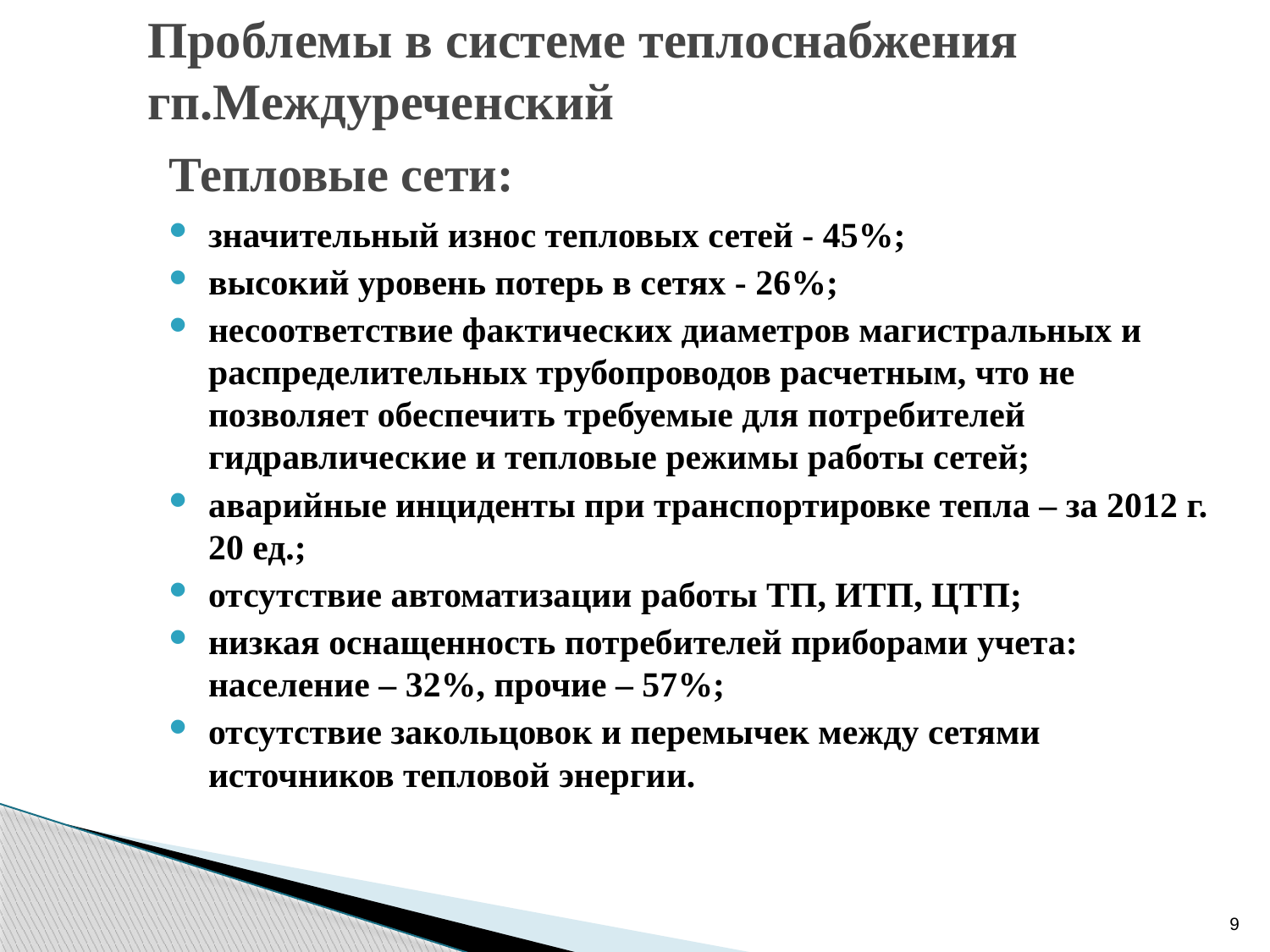

# Проблемы в системе теплоснабжения гп.Междуреченский
Тепловые сети:
значительный износ тепловых сетей - 45%;
высокий уровень потерь в сетях - 26%;
несоответствие фактических диаметров магистральных и распределительных трубопроводов расчетным, что не позволяет обеспечить требуемые для потребителей гидравлические и тепловые режимы работы сетей;
аварийные инциденты при транспортировке тепла – за 2012 г.  20 ед.;
отсутствие автоматизации работы ТП, ИТП, ЦТП;
низкая оснащенность потребителей приборами учета: население – 32%, прочие – 57%;
отсутствие закольцовок и перемычек между сетями источников тепловой энергии.
9